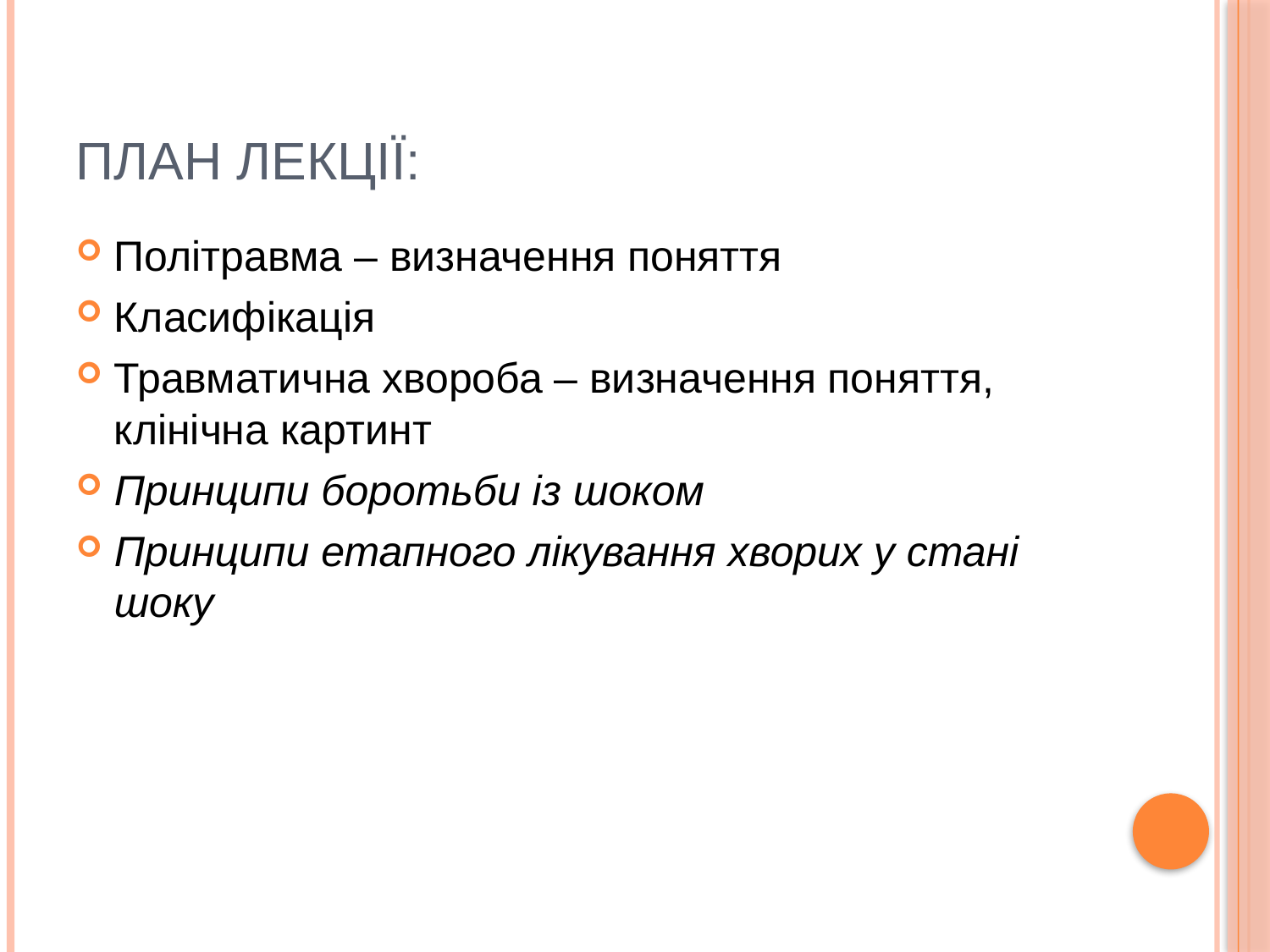

# План лекції:
Політравма – визначення поняття
Класифікація
Травматична хвороба – визначення поняття, клінічна картинт
Принципи боротьби із шоком
Принципи етапного лікування хворих у стані шоку